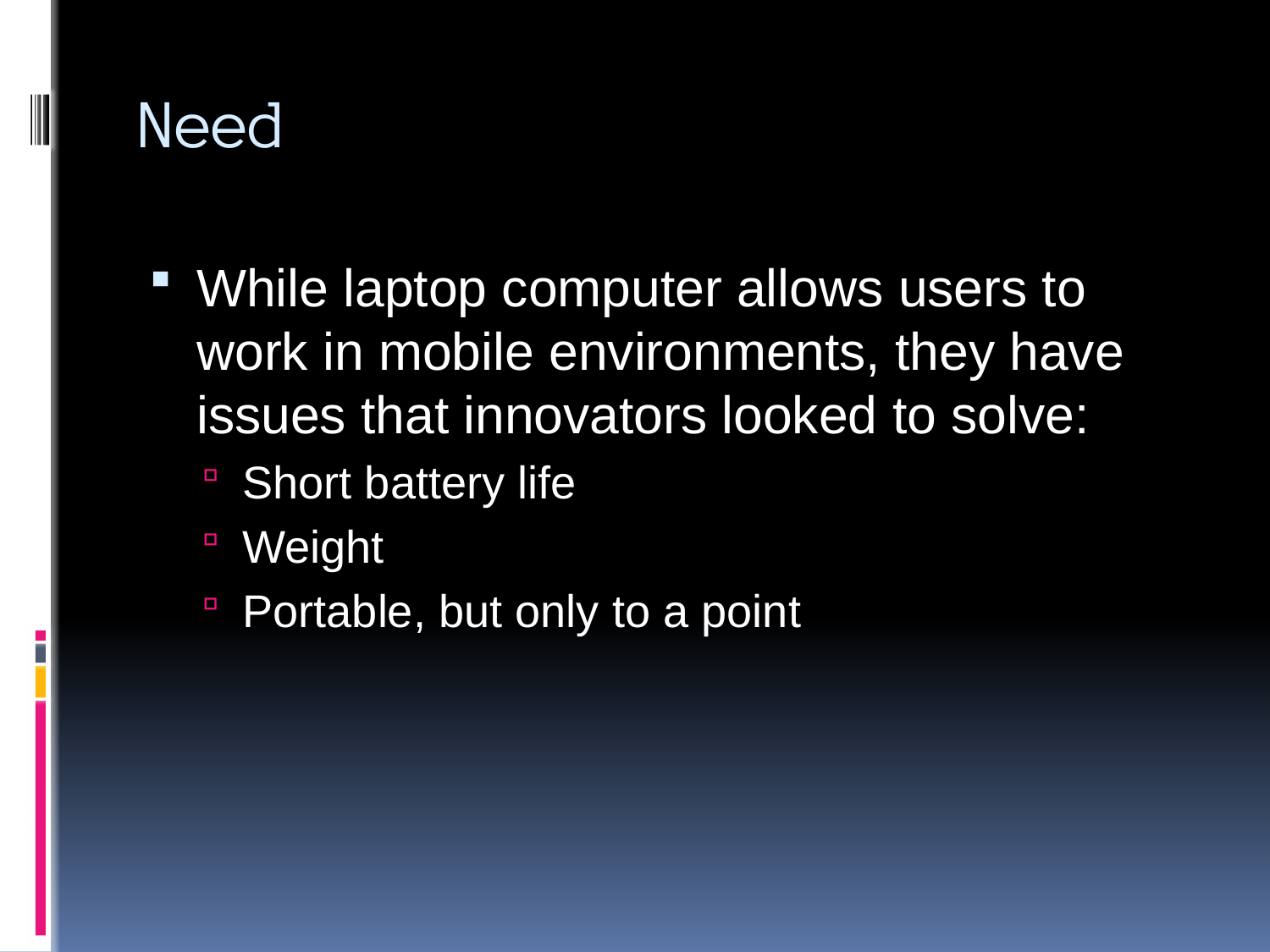

# Need
While laptop computer allows users to work in mobile environments, they have issues that innovators looked to solve:
Short battery life
Weight
Portable, but only to a point